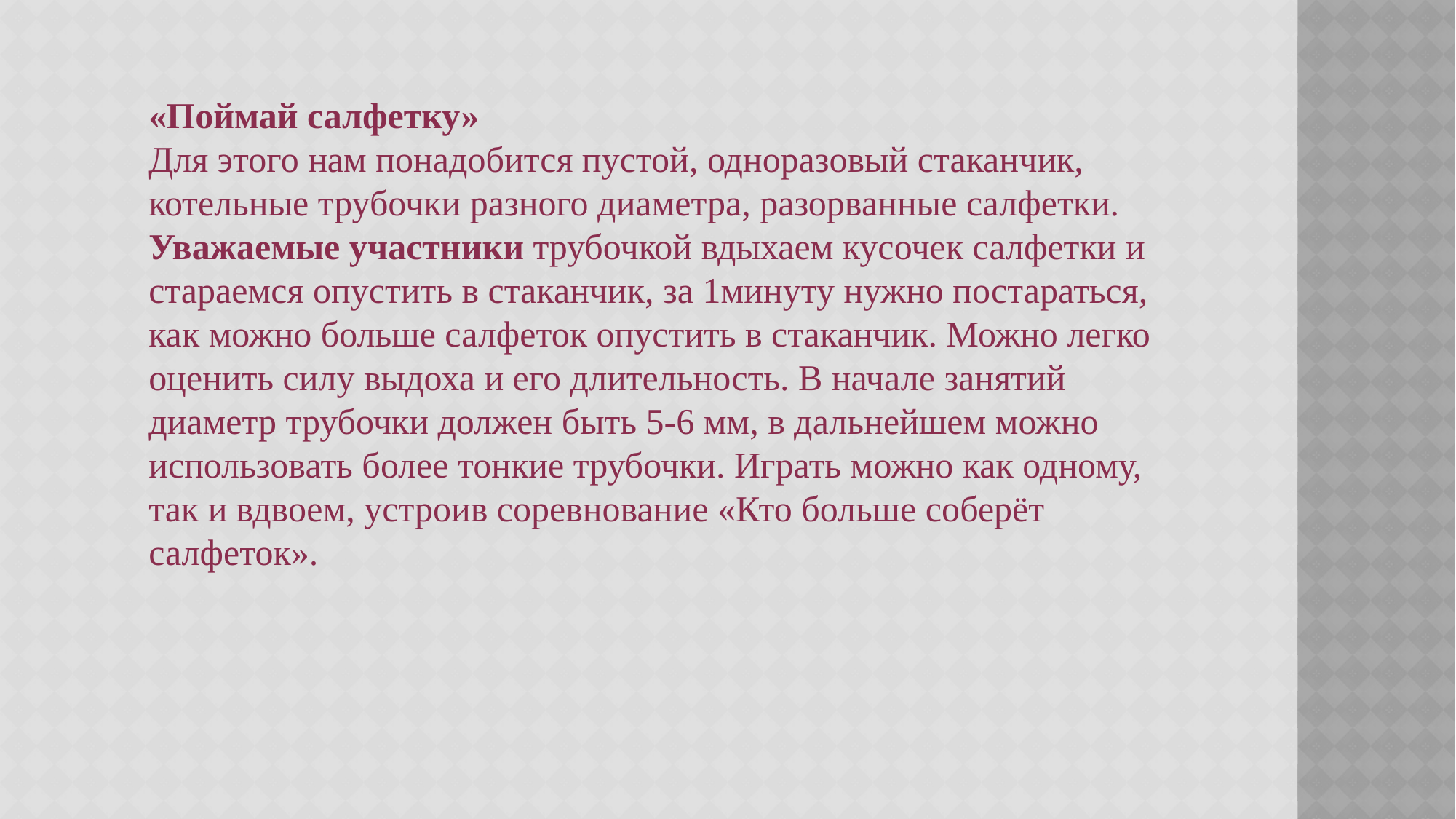

«Поймай салфетку»
Для этого нам понадобится пустой, одноразовый стаканчик, котельные трубочки разного диаметра, разорванные салфетки.
Уважаемые участники трубочкой вдыхаем кусочек салфетки и стараемся опустить в стаканчик, за 1минуту нужно постараться, как можно больше салфеток опустить в стаканчик. Можно легко оценить силу выдоха и его длительность. В начале занятий диаметр трубочки должен быть 5-6 мм, в дальнейшем можно использовать более тонкие трубочки. Играть можно как одному, так и вдвоем, устроив соревнование «Кто больше соберёт салфеток».